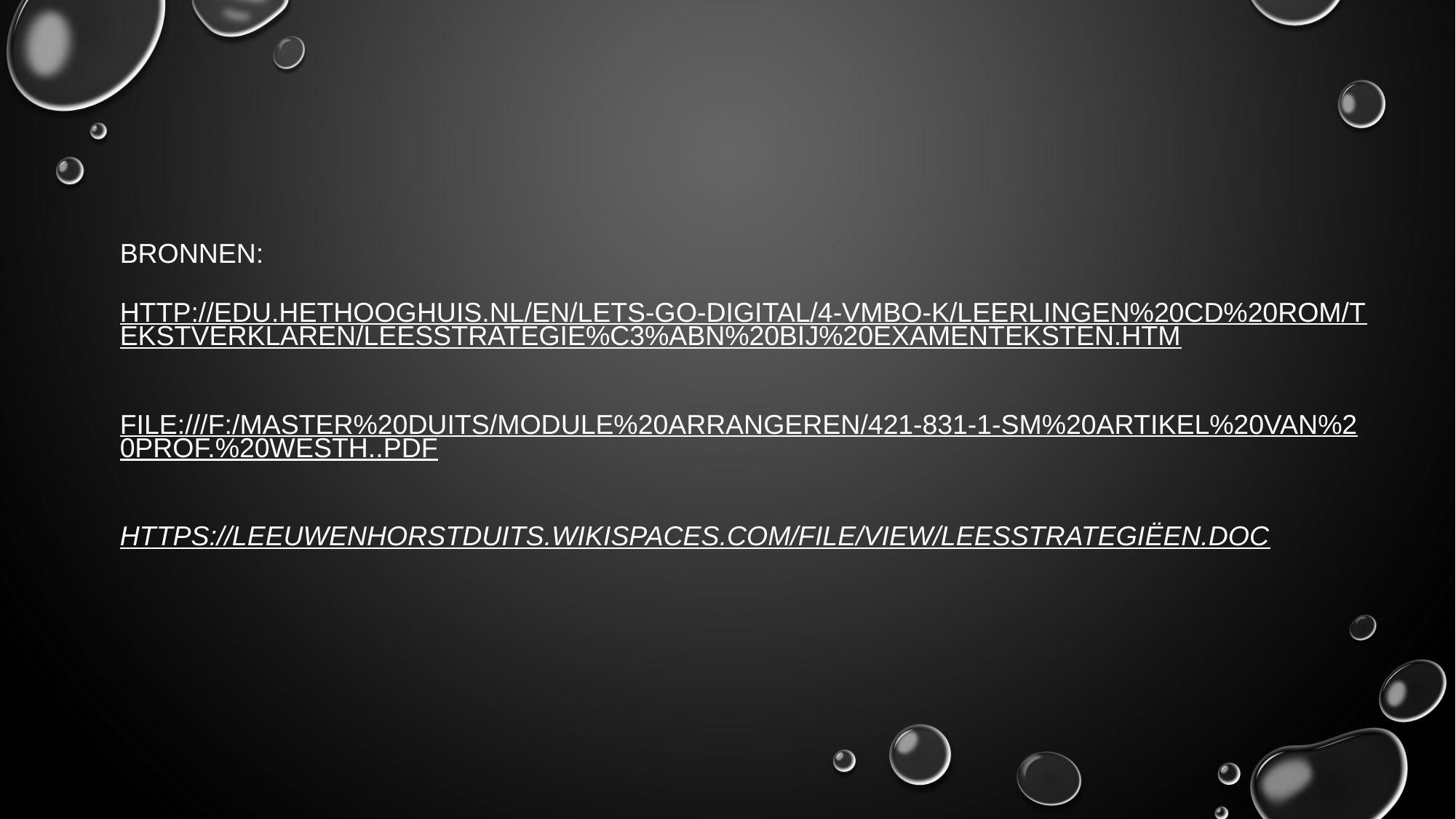

# Bronnen: http://edu.hethooghuis.nl/en/lets-go-digital/4-VMBO-k/leerlingen%20CD%20ROM/tekstverklaren/Leesstrategie%C3%ABn%20bij%20examenteksten.htm   file:///F:/Master%20Duits/module%20arrangeren/421-831-1-SM%20artikel%20van%20prof.%20Westh..pdf   https://leeuwenhorstduits.wikispaces.com/file/view/Leesstrategiëen.doc